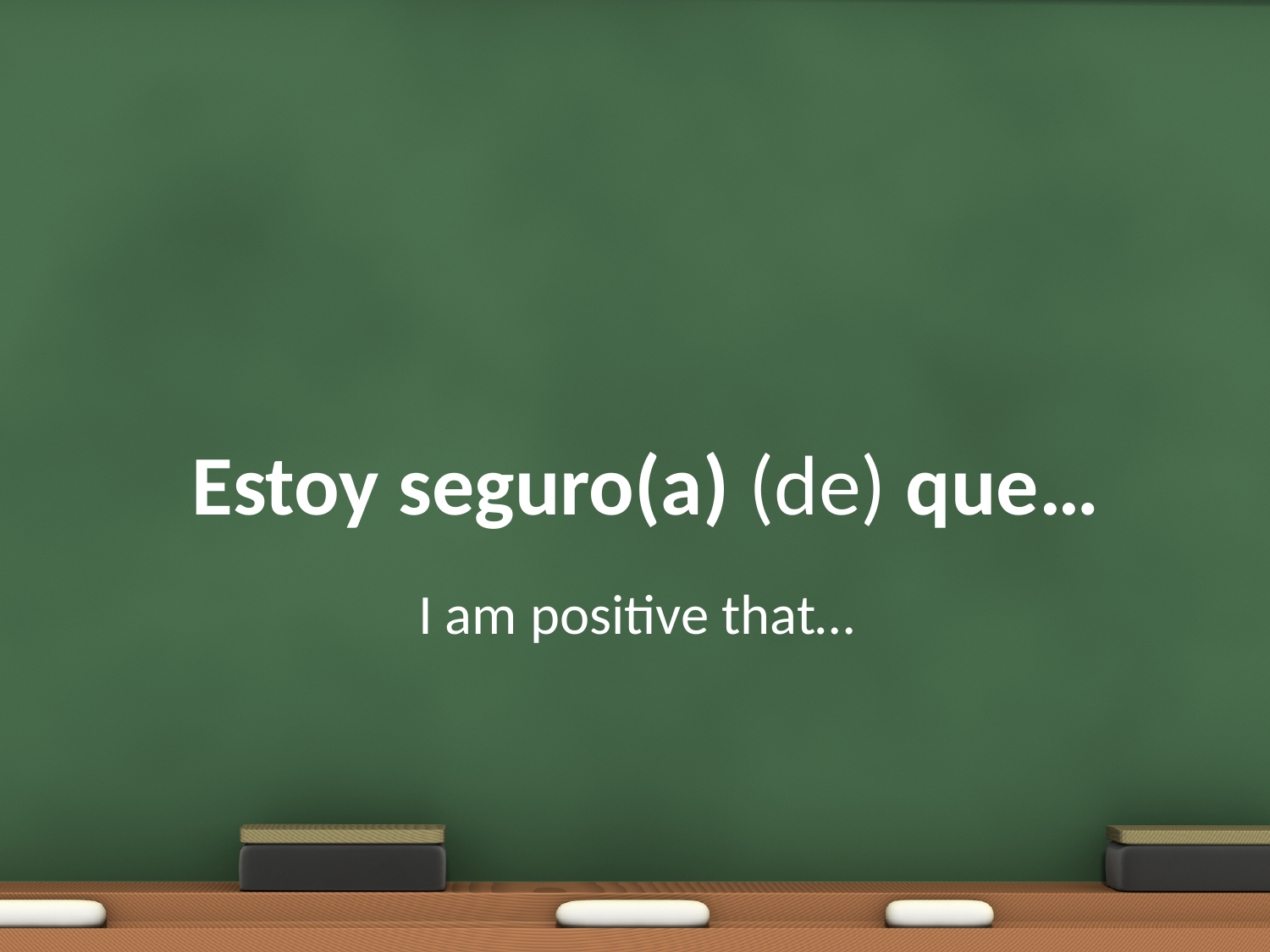

# Estoy seguro(a) (de) que…
I am positive that…